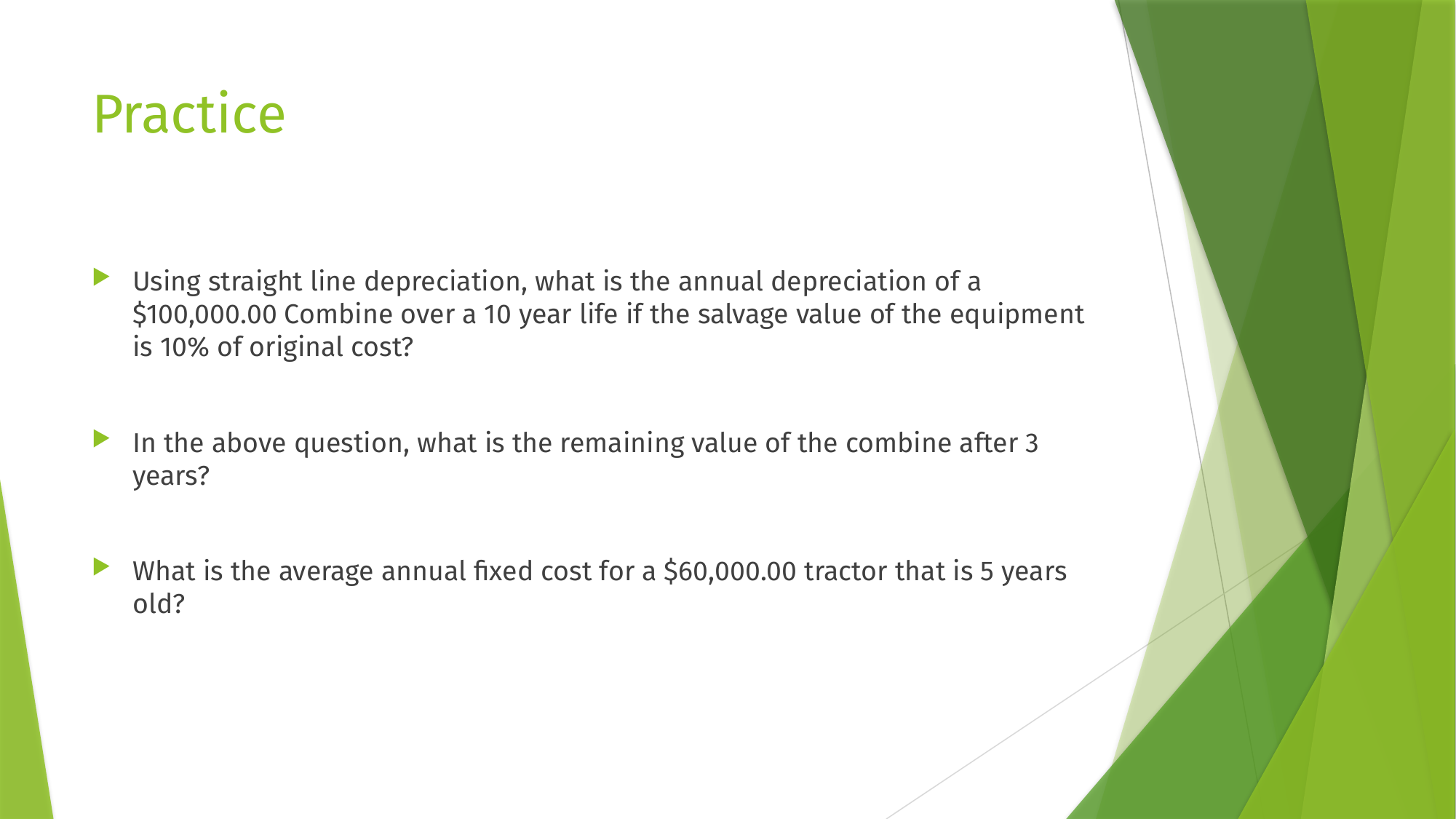

# Practice
Using straight line depreciation, what is the annual depreciation of a $100,000.00 Combine over a 10 year life if the salvage value of the equipment is 10% of original cost?

In the above question, what is the remaining value of the combine after 3 years?

What is the average annual fixed cost for a $60,000.00 tractor that is 5 years old?